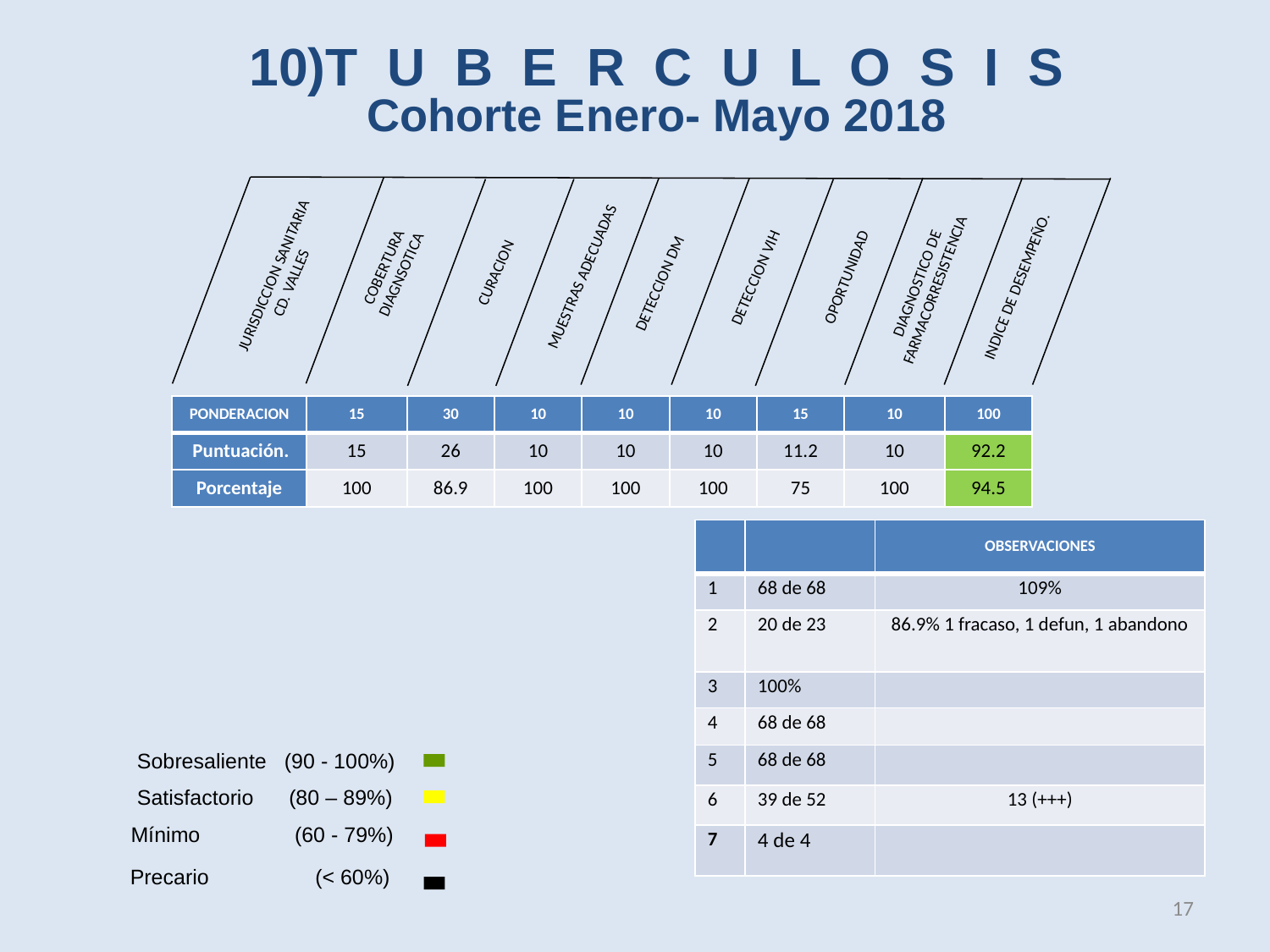

10)T  U  B  E  R  C  U  L  O  S  I  S
Cohorte Enero- Mayo 2018
COBERTURA DIAGNSOTICA

MUESTRAS ADECUADAS

DETECCION VIH

CURACION
JURISDICCION SANITARIA CD. VALLES

DETECCION DM
OPORTUNIDAD
DIAGNOSTICO DE FARMACORRESISTENCIA
INDICE DE DESEMPEÑO.
| PONDERACION | 15 | 30 | 10 | 10 | 10 | 15 | 10 | 100 |
| --- | --- | --- | --- | --- | --- | --- | --- | --- |
| Puntuación. | 15 | 26 | 10 | 10 | 10 | 11.2 | 10 | 92.2 |
| Porcentaje | 100 | 86.9 | 100 | 100 | 100 | 75 | 100 | 94.5 |

|  |  | OBSERVACIONES |
| --- | --- | --- |
| 1 | 68 de 68 | 109% |
| 2 | 20 de 23 | 86.9% 1 fracaso, 1 defun, 1 abandono |
| 3 | 100% |  |
| 4 | 68 de 68 |  |
| 5 | 68 de 68 |  |
| 6 | 39 de 52 | 13 (+++) |
| 7 | 4 de 4 |  |

Sobresaliente   (90 - 100%)

Satisfactorio      (80 – 89%)

Mínimo                (60 - 79%)

Precario                  (< 60%)

17